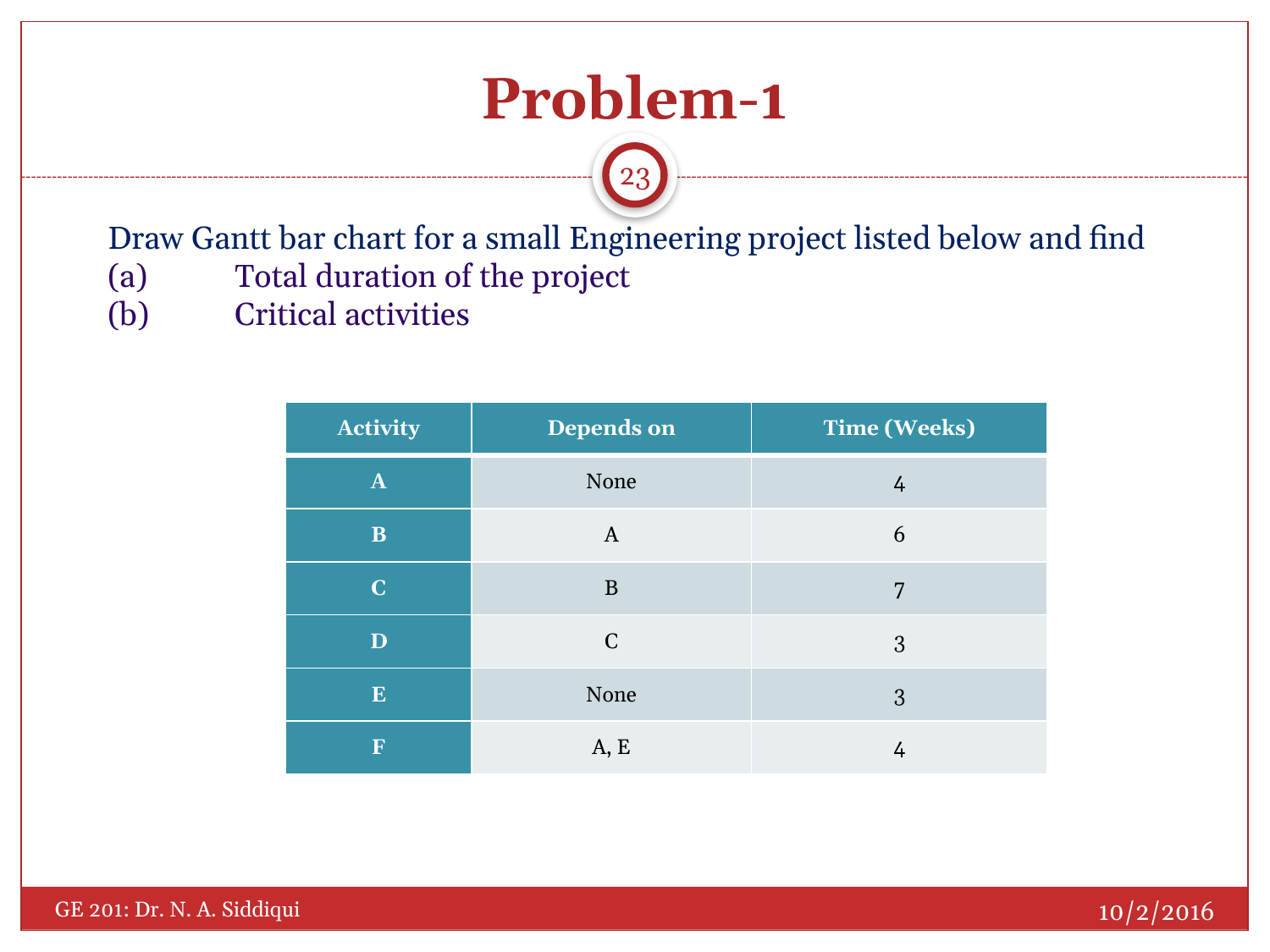

# Problem-1
23
Draw Gantt bar chart for a small Engineering project listed below and find
(a)	Total duration of the project
(b)	Critical activities
| Activity | Depends on | Time (Weeks) |
| --- | --- | --- |
| A | None | 4 |
| B | A | 6 |
| C | B | 7 |
| D | C | 3 |
| E | None | 3 |
| F | A, E | 4 |
10/2/2016
GE 201: Dr. N. A. Siddiqui